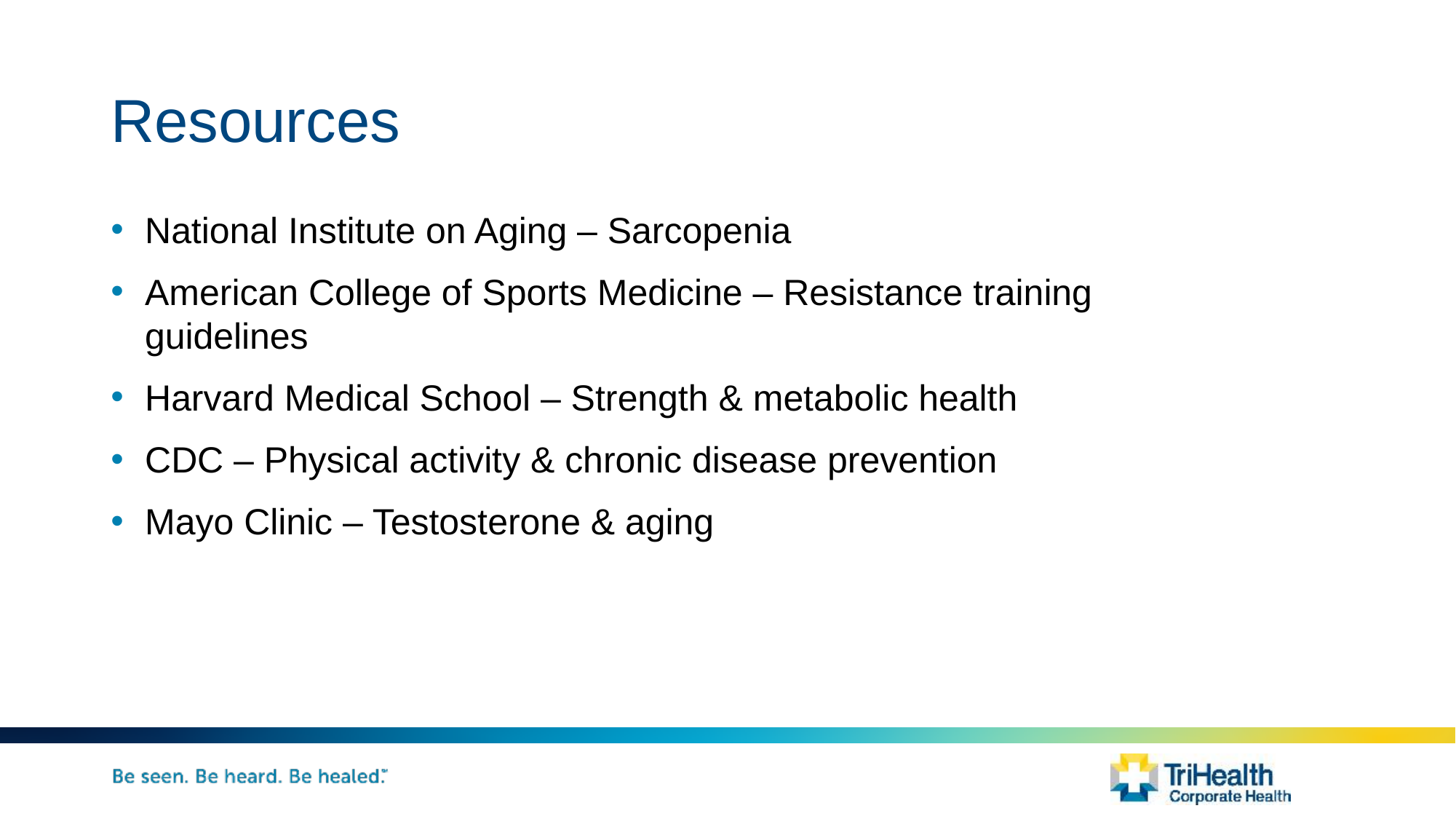

# Resources
National Institute on Aging – Sarcopenia
American College of Sports Medicine – Resistance training guidelines
Harvard Medical School – Strength & metabolic health
CDC – Physical activity & chronic disease prevention
Mayo Clinic – Testosterone & aging